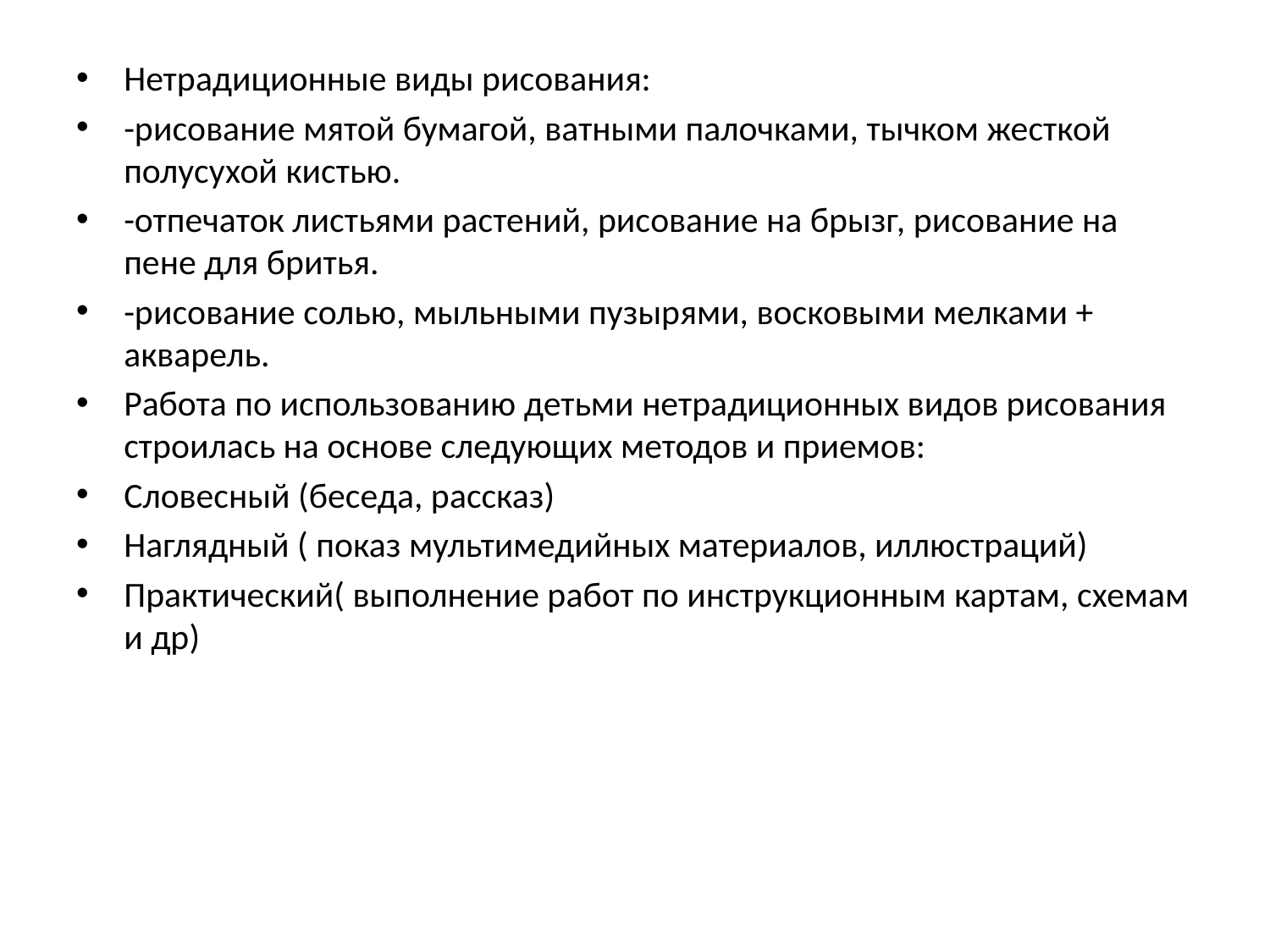

Нетрадиционные виды рисования:
-рисование мятой бумагой, ватными палочками, тычком жесткой полусухой кистью.
-отпечаток листьями растений, рисование на брызг, рисование на пене для бритья.
-рисование солью, мыльными пузырями, восковыми мелками + акварель.
Работа по использованию детьми нетрадиционных видов рисования строилась на основе следующих методов и приемов:
Словесный (беседа, рассказ)
Наглядный ( показ мультимедийных материалов, иллюстраций)
Практический( выполнение работ по инструкционным картам, схемам и др)